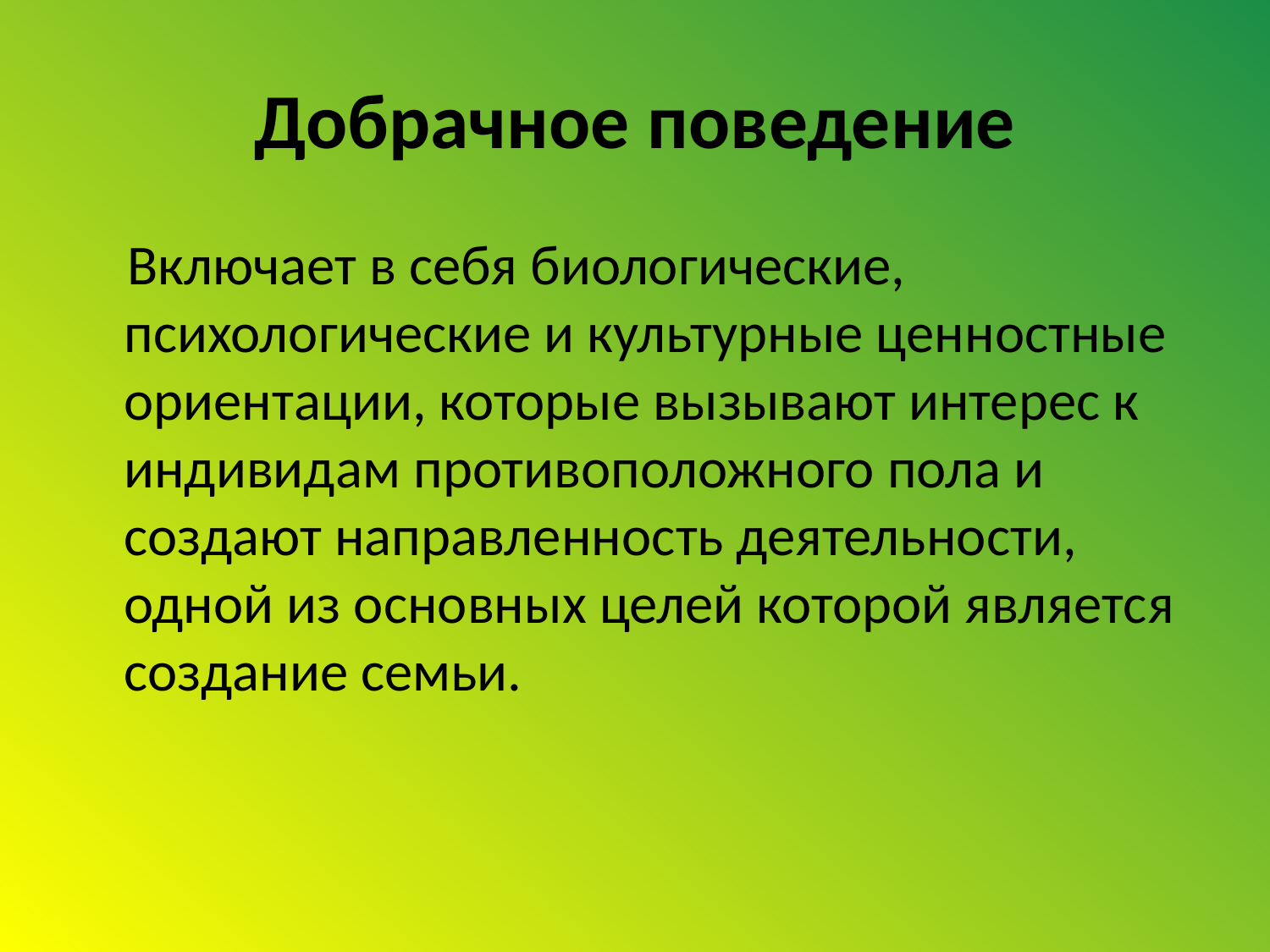

# Добрачное поведение
    Включает в себя биологические, психологические и культурные ценностные ориентации, которые вызывают интерес к индивидам противоположного пола и создают направленность деятельности, одной из основных целей которой является создание семьи.